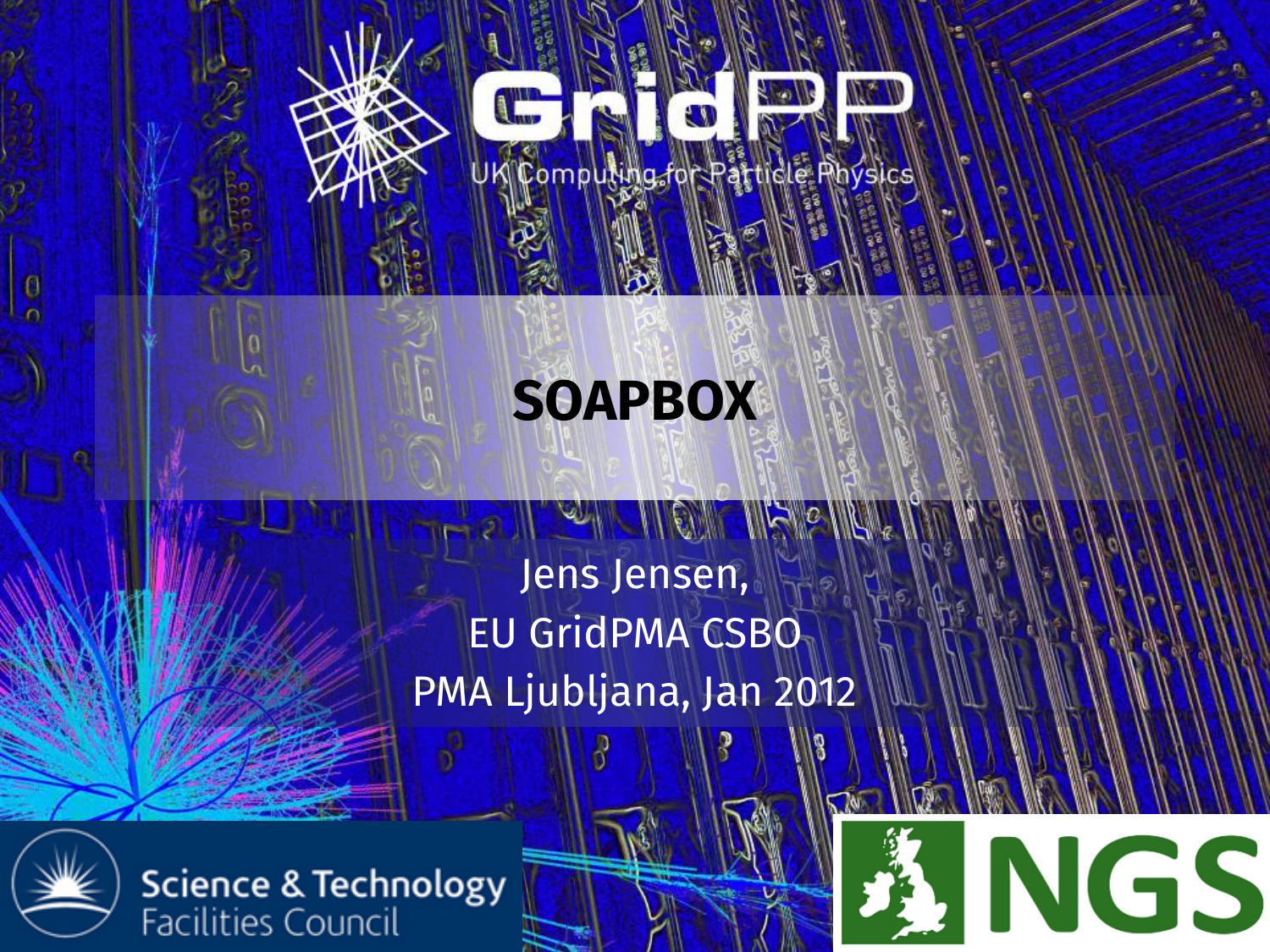

# SOAPBOX
Jens Jensen,
EU GridPMA CSBO
PMA Ljubljana, Jan 2012